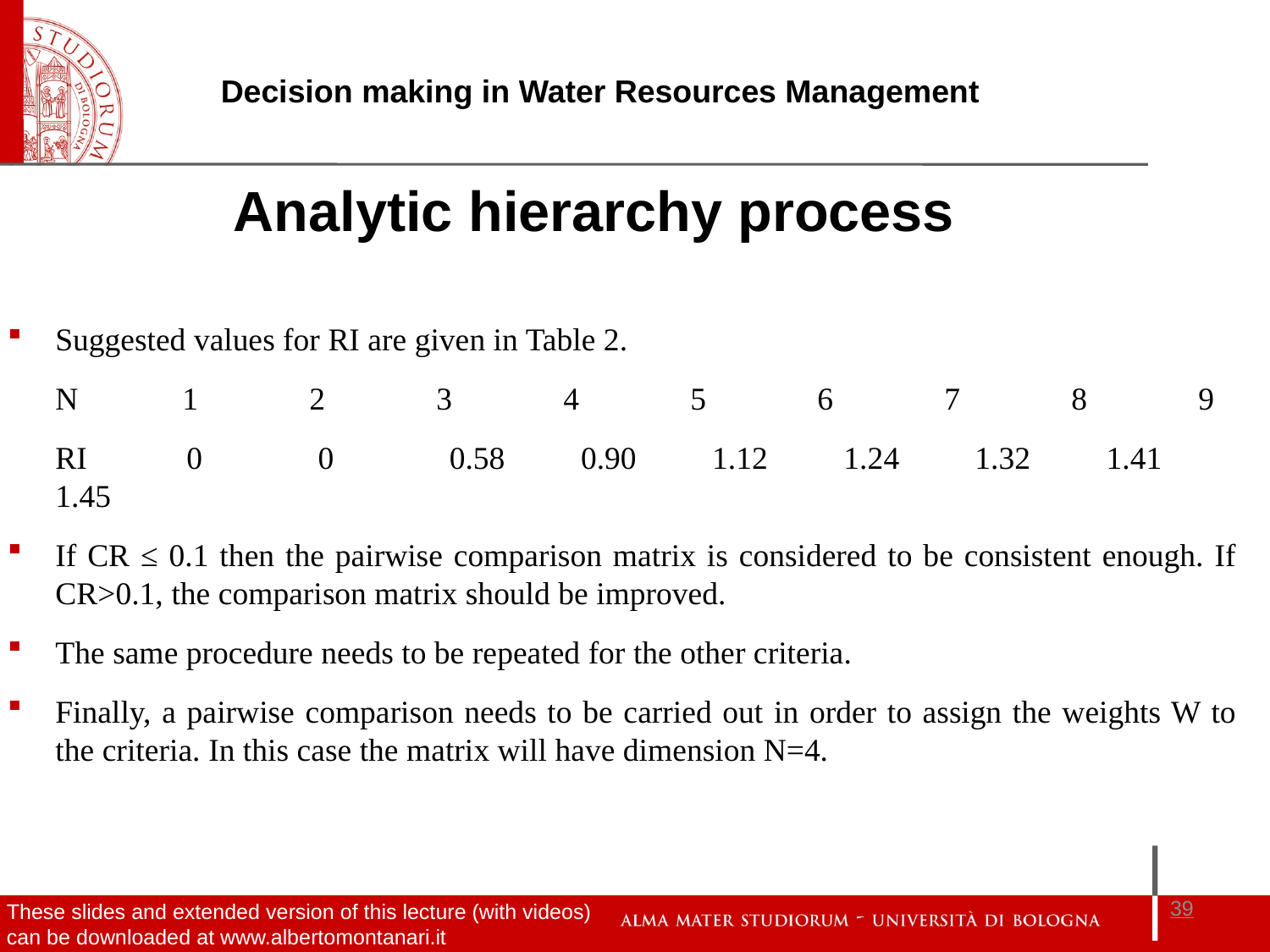

Analytic hierarchy process
Suggested values for RI are given in Table 2.
	N 	1 	2 	3 	4 	5 	6 	7 	8 	9
	RI 	0 	0 	0.58 	0.90 	1.12 	1.24 	1.32 	1.41 	1.45
If CR ≤ 0.1 then the pairwise comparison matrix is considered to be consistent enough. If CR>0.1, the comparison matrix should be improved.
The same procedure needs to be repeated for the other criteria.
Finally, a pairwise comparison needs to be carried out in order to assign the weights W to the criteria. In this case the matrix will have dimension N=4.
39